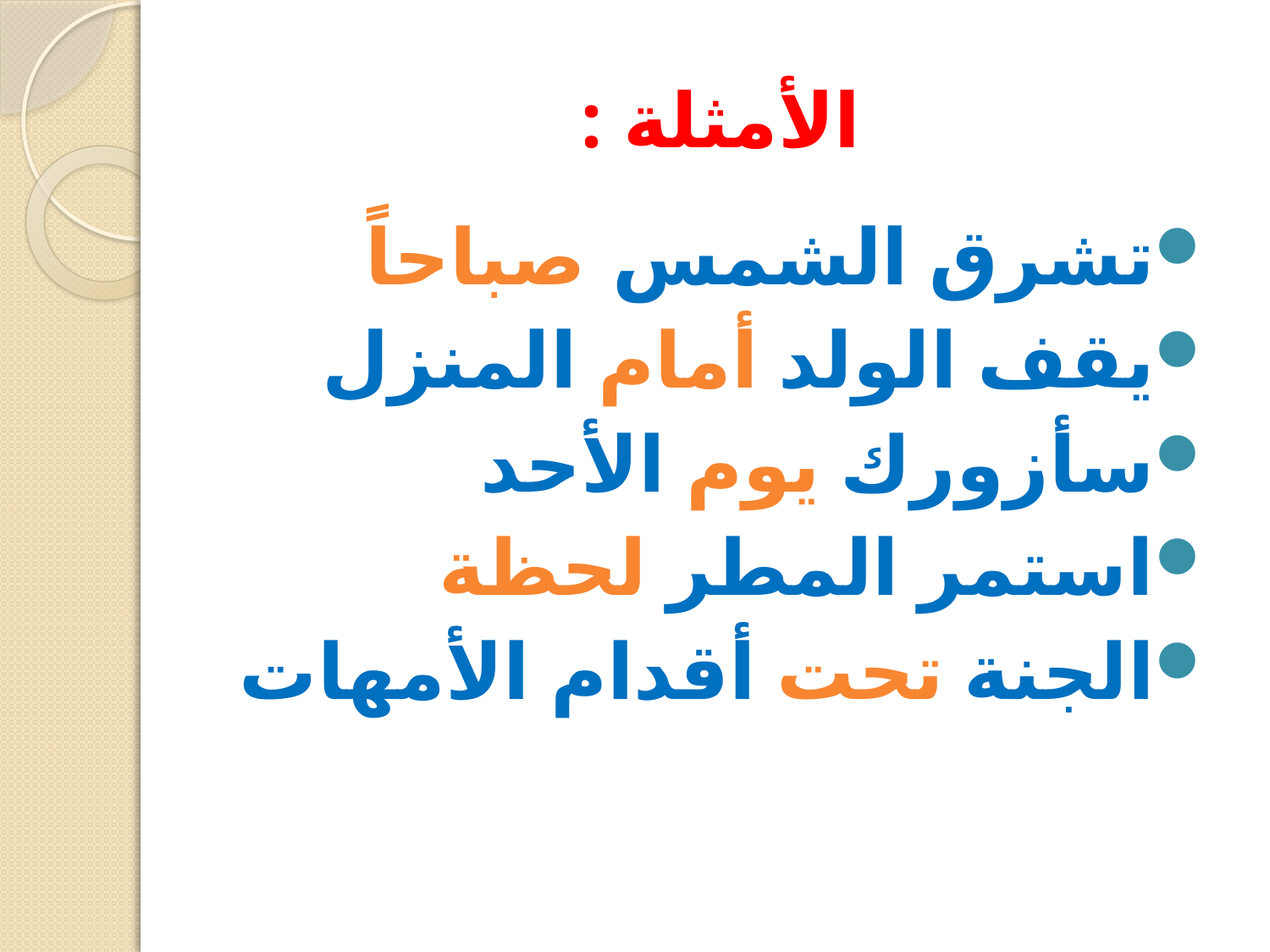

# الأمثلة :
تشرق الشمس صباحاً
يقف الولد أمام المنزل
سأزورك يوم الأحد
استمر المطر لحظة
الجنة تحت أقدام الأمهات